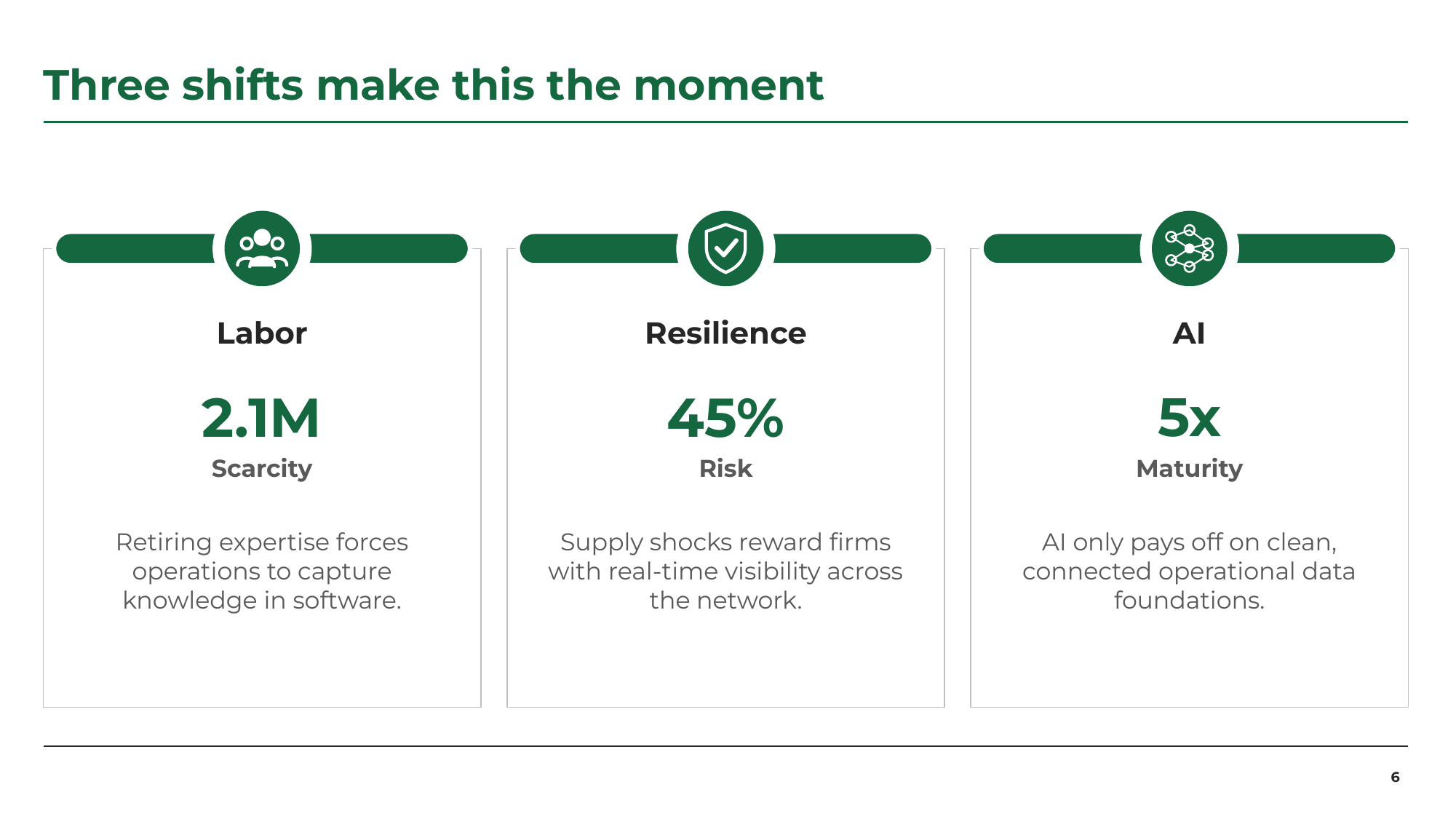

# Three shifts make this the moment

Labor
Resilience
AI
2.1M
45%
5x
Scarcity
Risk
Maturity
Retiring expertise forces operations to capture knowledge in software.
Supply shocks reward firms with real-time visibility across the network.
AI only pays off on clean, connected operational data foundations.
6